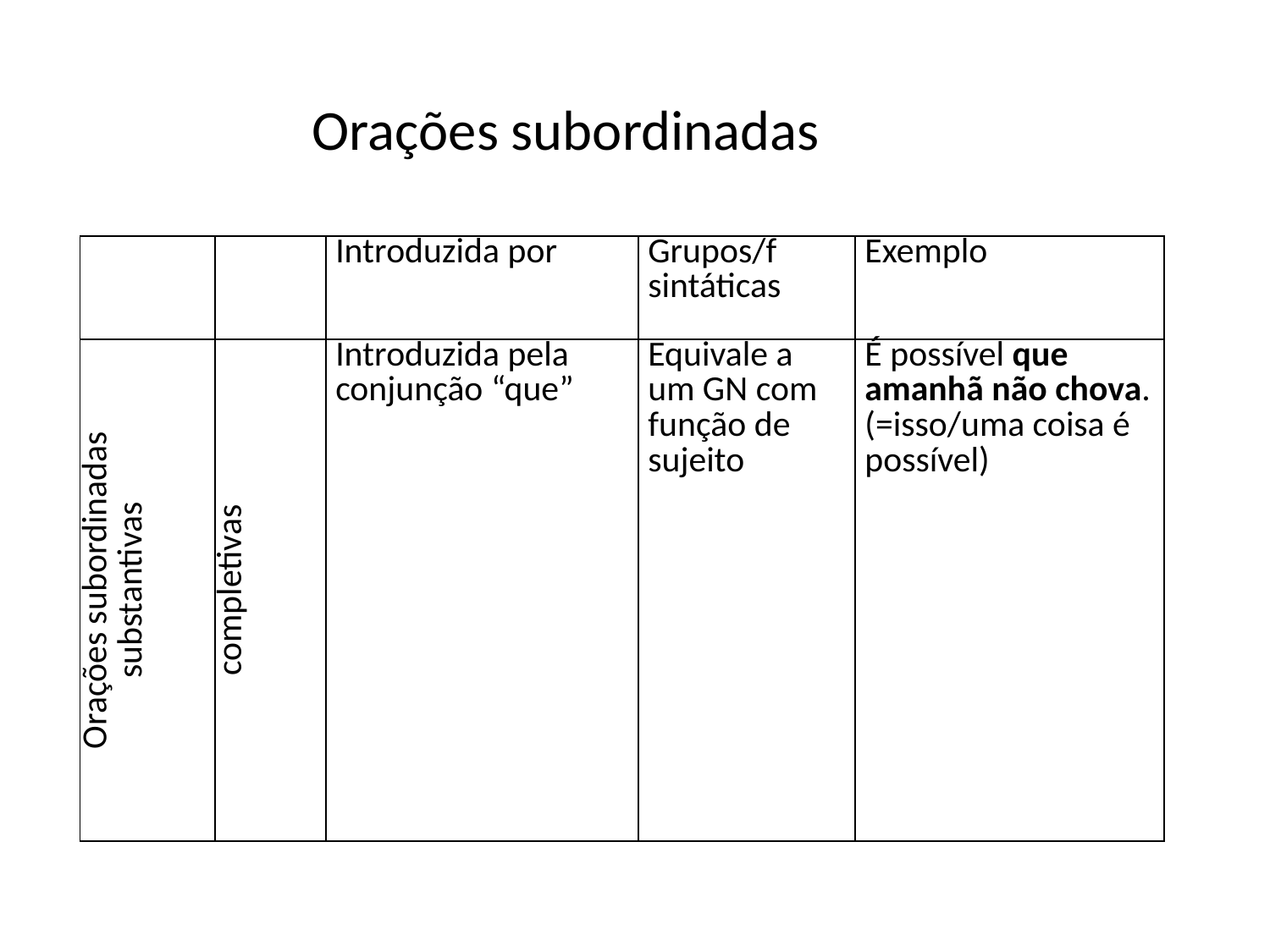

Orações subordinadas
|  |  | Introduzida por | Grupos/f sintáticas | Exemplo |
| --- | --- | --- | --- | --- |
| Orações subordinadas substantivas | completivas | Introduzida pela conjunção “que” | Equivale a um GN com função de sujeito | É possível que amanhã não chova.(=isso/uma coisa é possível) |